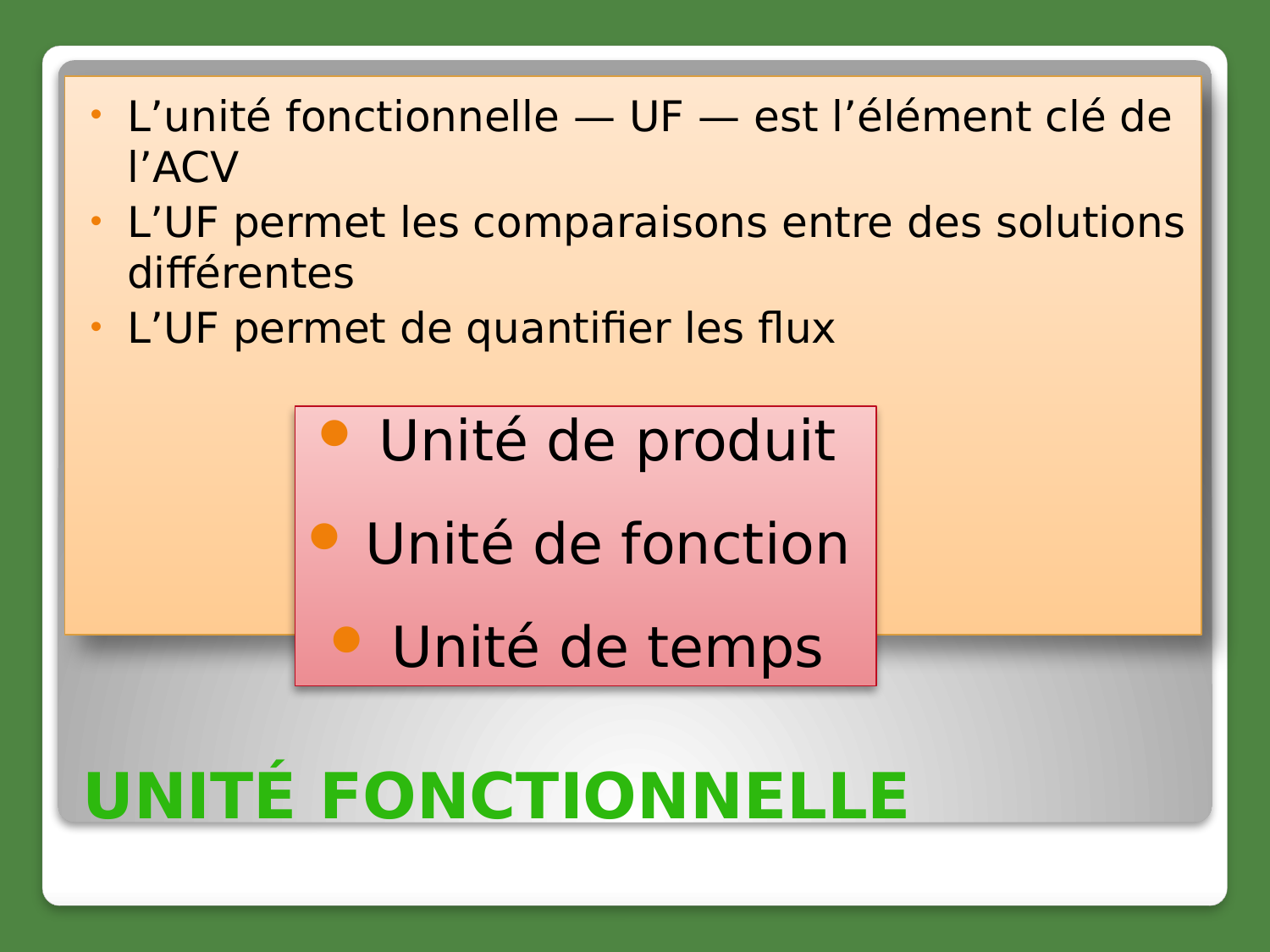

L’unité fonctionnelle — UF — est l’élément clé de l’ACV
L’UF permet les comparaisons entre des solutions différentes
L’UF permet de quantifier les flux
Unité de produit
Unité de fonction
Unité de temps
# Unité fonctionnelle